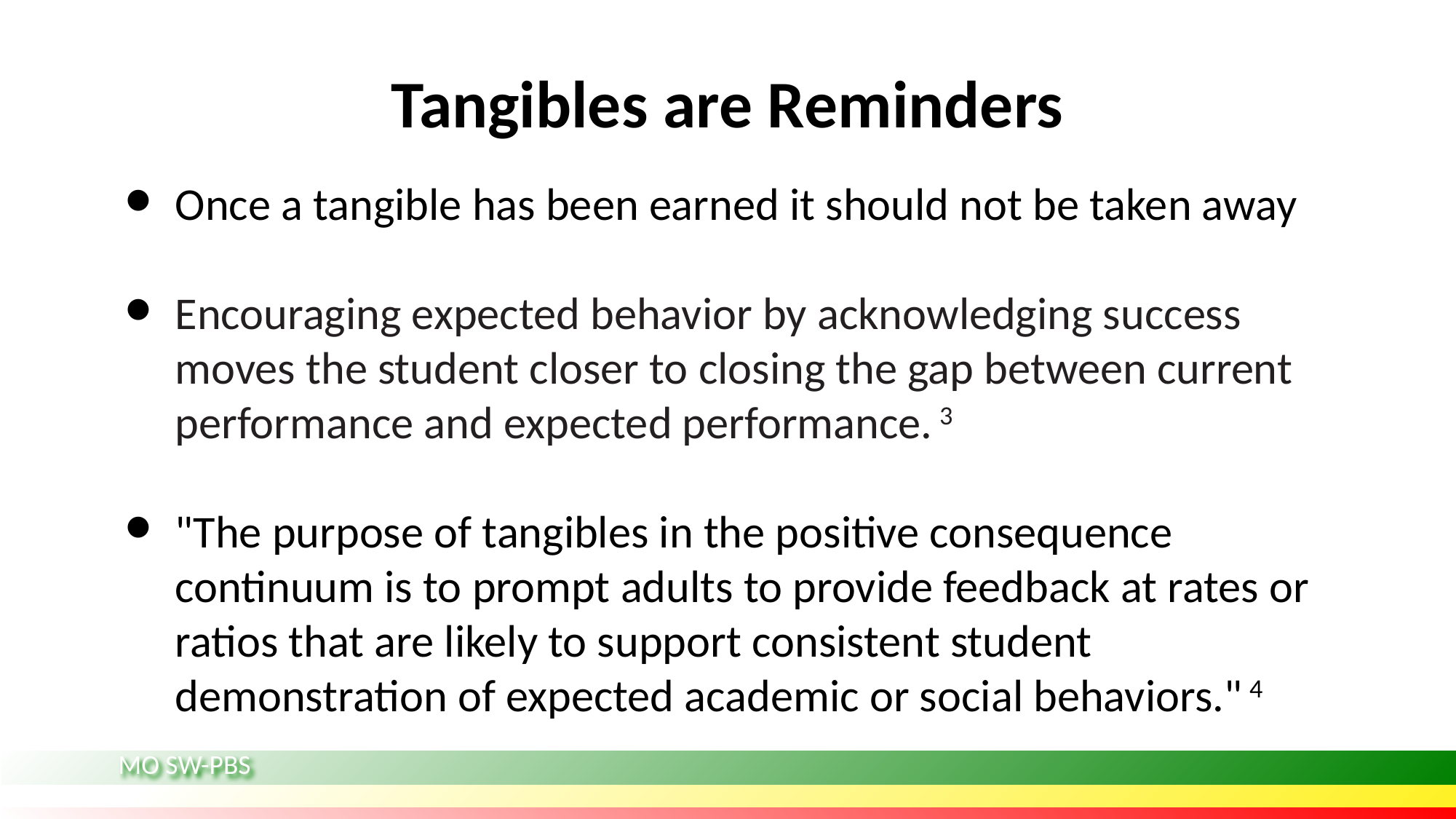

# Tangibles are Reminders
Once a tangible has been earned it should not be taken away

Encouraging expected behavior by acknowledging success moves the student closer to closing the gap between current performance and expected performance. 3

"The purpose of tangibles in the positive consequence continuum is to prompt adults to provide feedback at rates or ratios that are likely to support consistent student demonstration of expected academic or social behaviors." 4